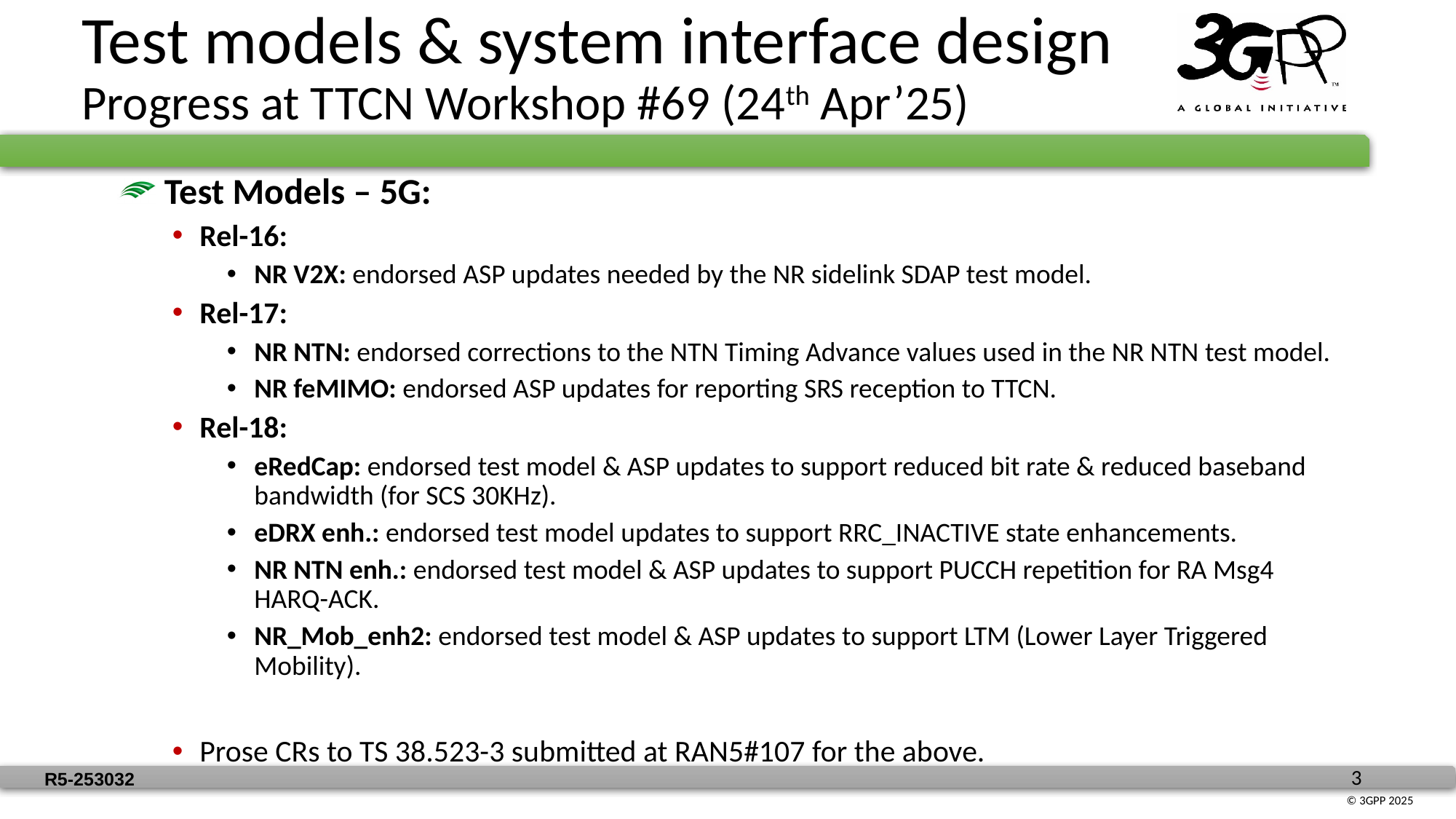

Test models & system interface design
Progress at TTCN Workshop #69 (24th Apr’25)
 Test Models – 5G:
Rel-16:
NR V2X: endorsed ASP updates needed by the NR sidelink SDAP test model.
Rel-17:
NR NTN: endorsed corrections to the NTN Timing Advance values used in the NR NTN test model.
NR feMIMO: endorsed ASP updates for reporting SRS reception to TTCN.
Rel-18:
eRedCap: endorsed test model & ASP updates to support reduced bit rate & reduced baseband bandwidth (for SCS 30KHz).
eDRX enh.: endorsed test model updates to support RRC_INACTIVE state enhancements.
NR NTN enh.: endorsed test model & ASP updates to support PUCCH repetition for RA Msg4 HARQ-ACK.
NR_Mob_enh2: endorsed test model & ASP updates to support LTM (Lower Layer Triggered Mobility).

Prose CRs to TS 38.523-3 submitted at RAN5#107 for the above.